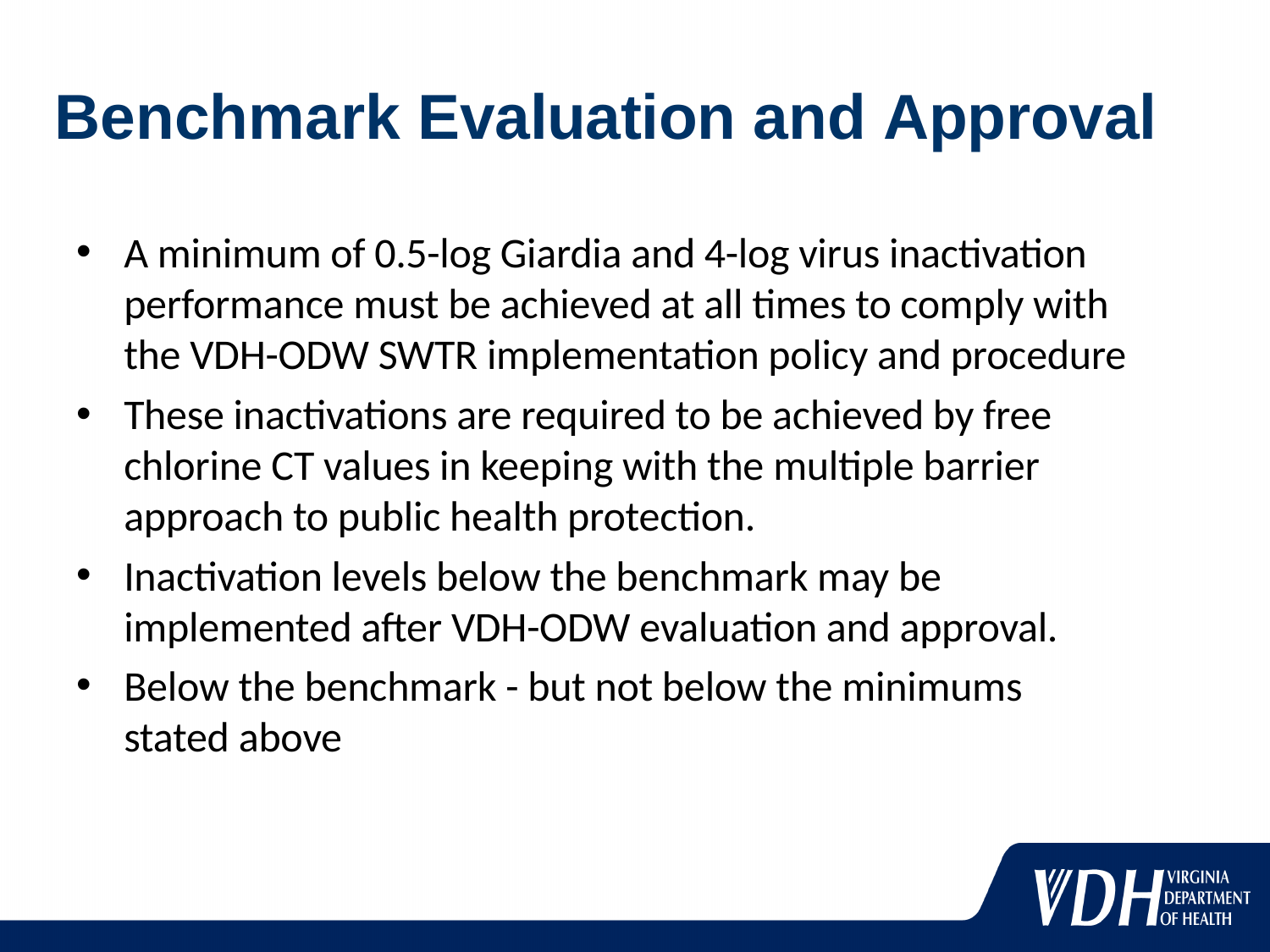

# Benchmark Evaluation and Approval
A minimum of 0.5-log Giardia and 4-log virus inactivation  performance must be achieved at all times to comply with  the VDH-ODW SWTR implementation policy and procedure
These inactivations are required to be achieved by free  chlorine CT values in keeping with the multiple barrier  approach to public health protection.
Inactivation levels below the benchmark may be  implemented after VDH-ODW evaluation and approval.
Below the benchmark - but not below the minimums  stated above